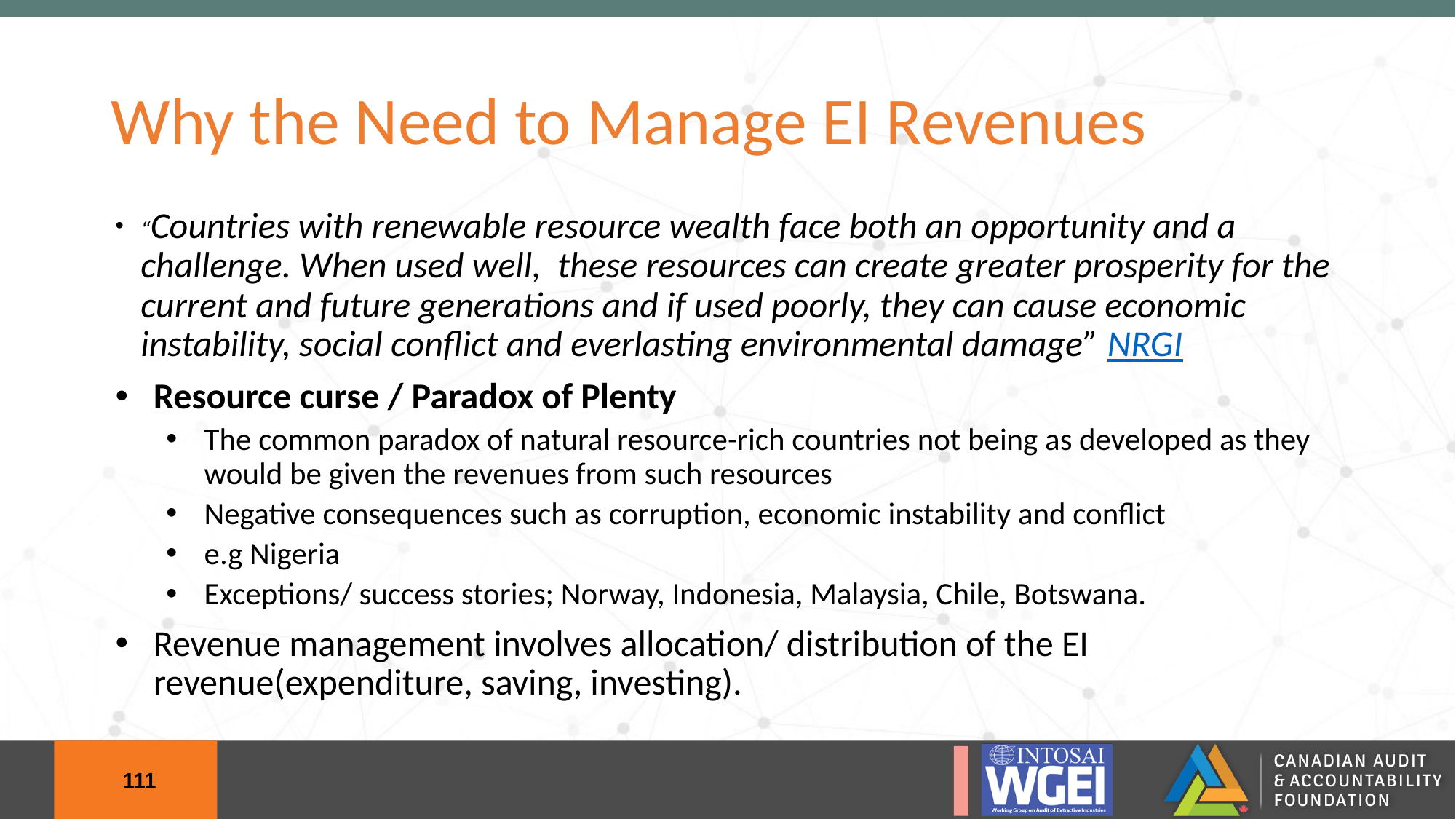

# Why the Need to Manage EI Revenues
“Countries with renewable resource wealth face both an opportunity and a challenge. When used well,  these resources can create greater prosperity for the current and future generations and if used poorly, they can cause economic instability, social conflict and everlasting environmental damage” NRGI
Resource curse / Paradox of Plenty
The common paradox of natural resource-rich countries not being as developed as they would be given the revenues from such resources
Negative consequences such as corruption, economic instability and conflict
e.g Nigeria
Exceptions/ success stories; Norway, Indonesia, Malaysia, Chile, Botswana.
Revenue management involves allocation/ distribution of the EI revenue(expenditure, saving, investing).